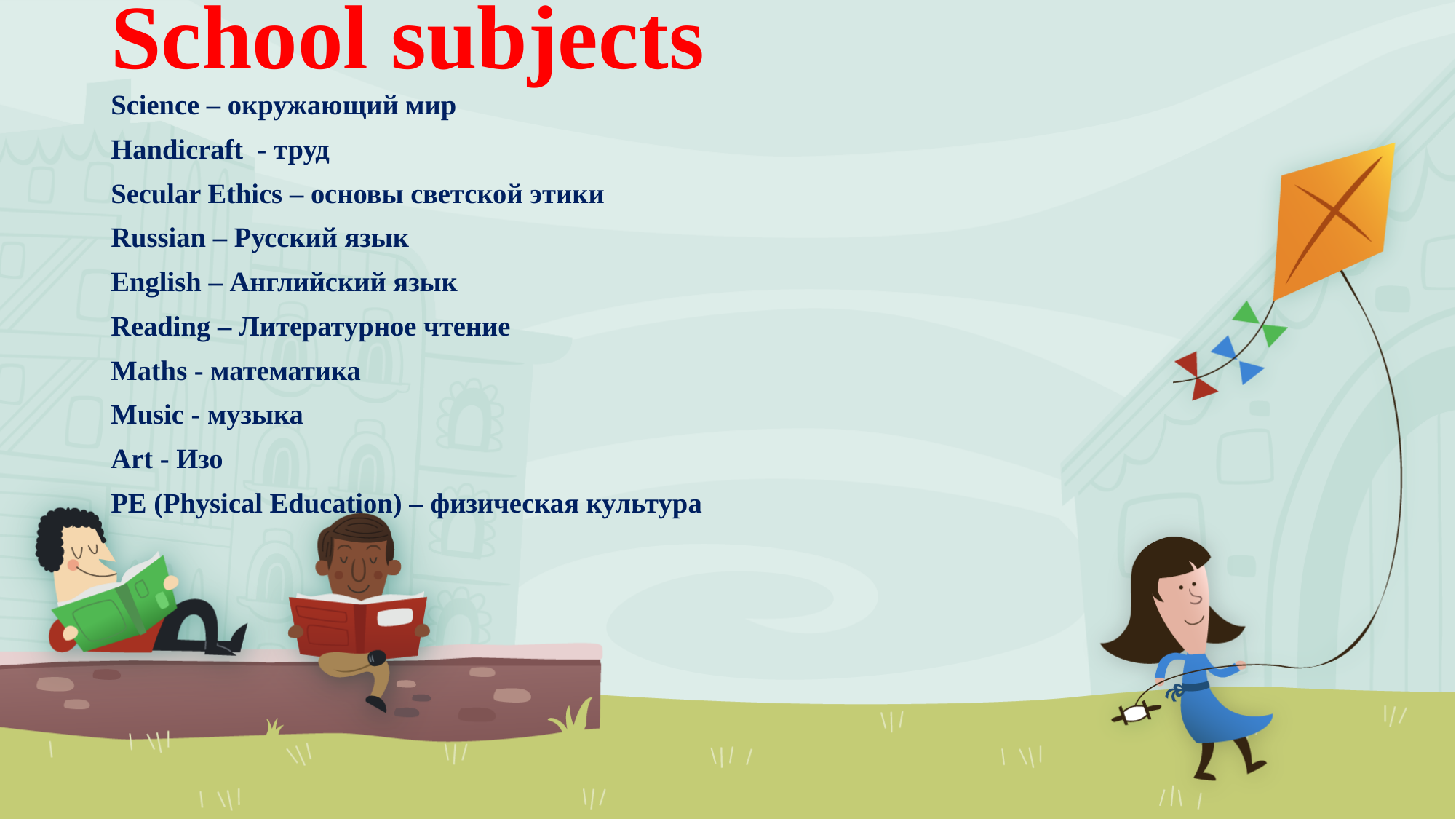

# School subjects
Science – окружающий мир
Handicraft  - труд
Secular Ethics – основы светской этики
Russian – Русский язык
English – Английский язык
Reading – Литературное чтение
Maths - математика
Music - музыка
Art - Изо
PE (Physical Education) – физическая культура